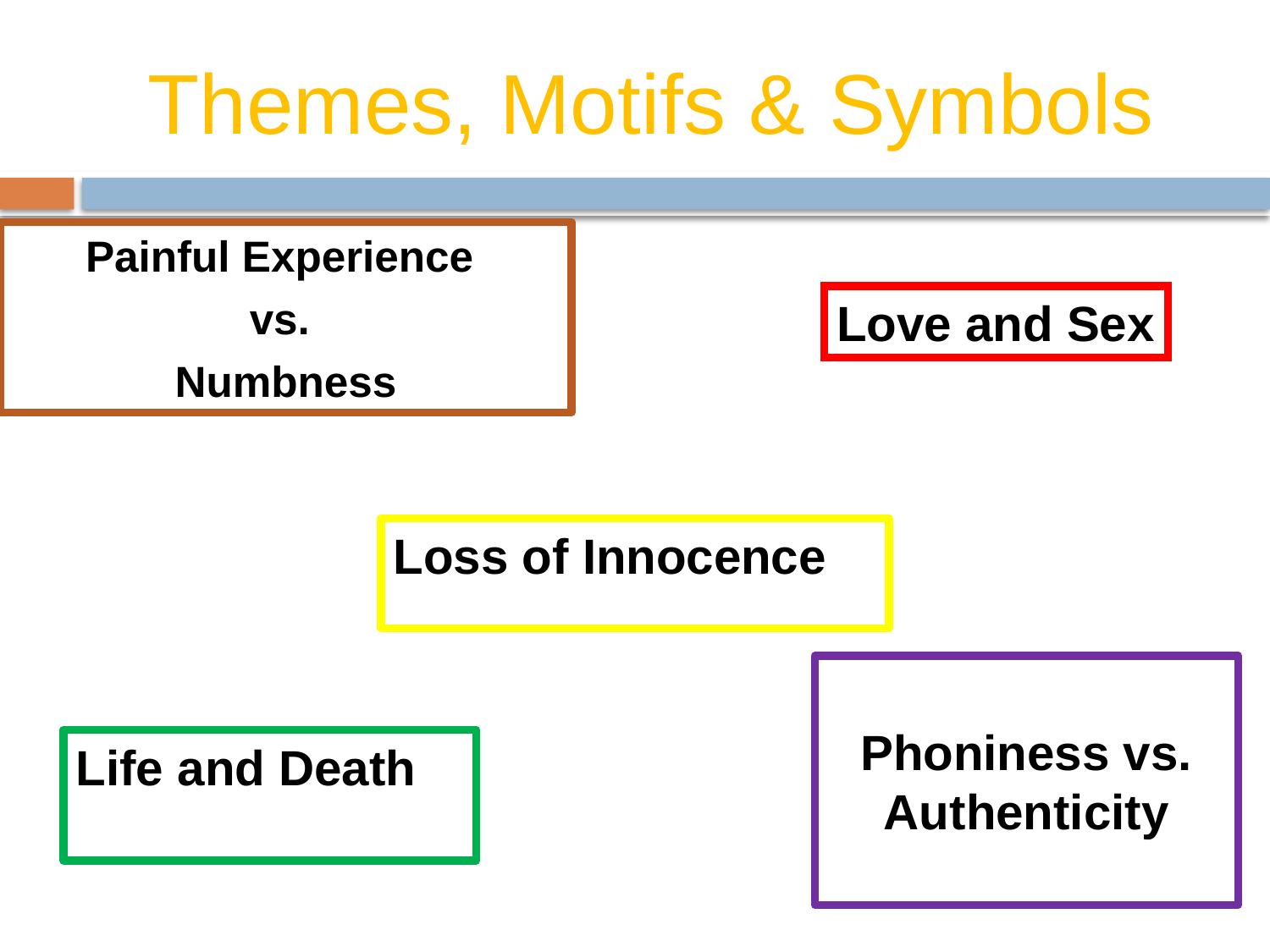

# Themes, Motifs & Symbols
Painful Experience
vs.
Numbness
Love and Sex
Loss of Innocence

Phoniness vs. Authenticity

Life and Death